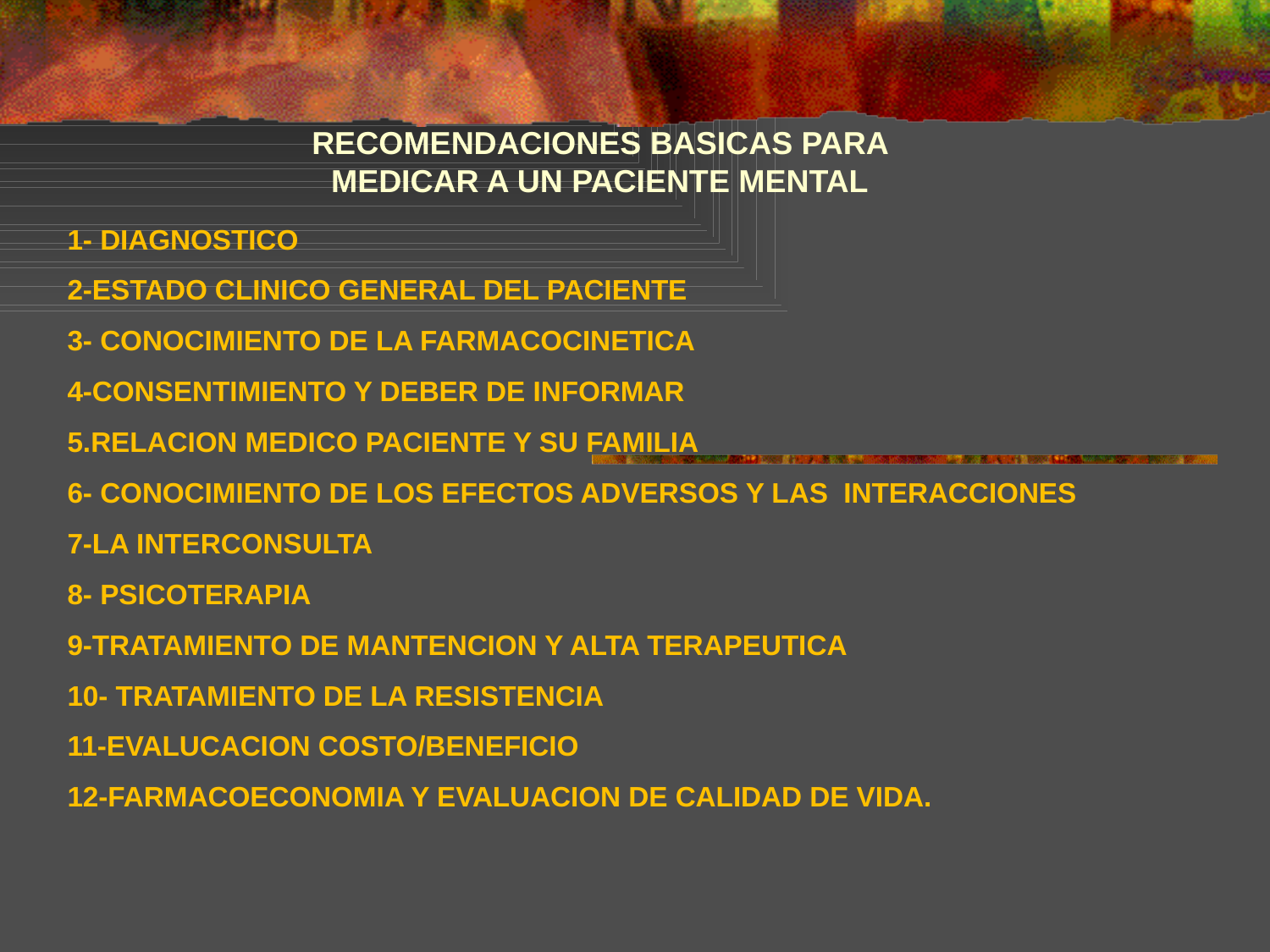

1- DIAGNOSTICO
2-ESTADO CLINICO GENERAL DEL PACIENTE
3- CONOCIMIENTO DE LA FARMACOCINETICA
4-CONSENTIMIENTO Y DEBER DE INFORMAR
5.RELACION MEDICO PACIENTE Y SU FAMILIA
6- CONOCIMIENTO DE LOS EFECTOS ADVERSOS Y LAS  INTERACCIONES
7-LA INTERCONSULTA
8- PSICOTERAPIA
9-TRATAMIENTO DE MANTENCION Y ALTA TERAPEUTICA
10- TRATAMIENTO DE LA RESISTENCIA
11-EVALUCACION COSTO/BENEFICIO
12-FARMACOECONOMIA Y EVALUACION DE CALIDAD DE VIDA.
RECOMENDACIONES BASICAS PARA MEDICAR A UN PACIENTE MENTAL